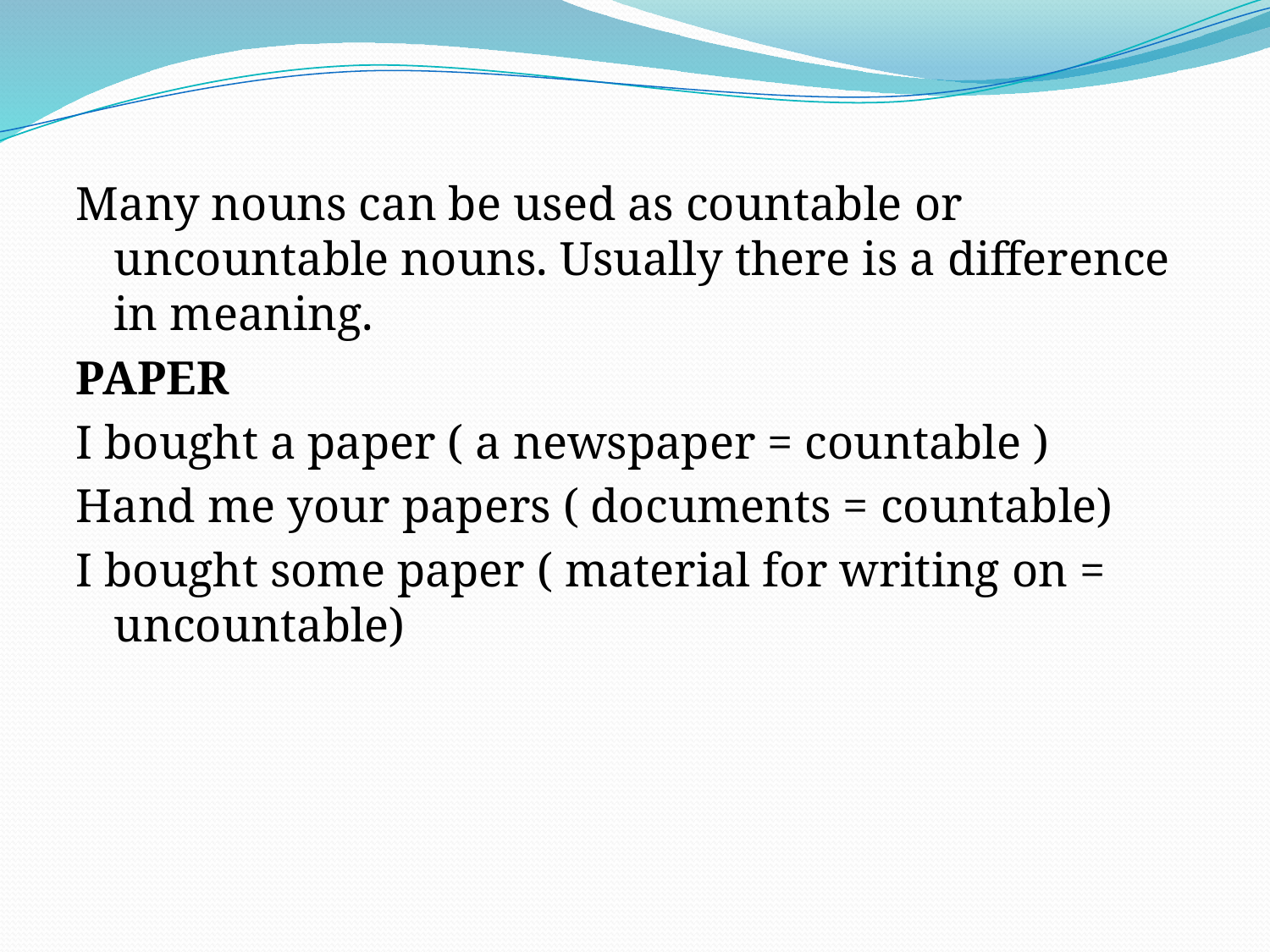

Many nouns can be used as countable or uncountable nouns. Usually there is a difference in meaning.
PAPER
I bought a paper ( a newspaper = countable )
Hand me your papers ( documents = countable)
I bought some paper ( material for writing on = uncountable)